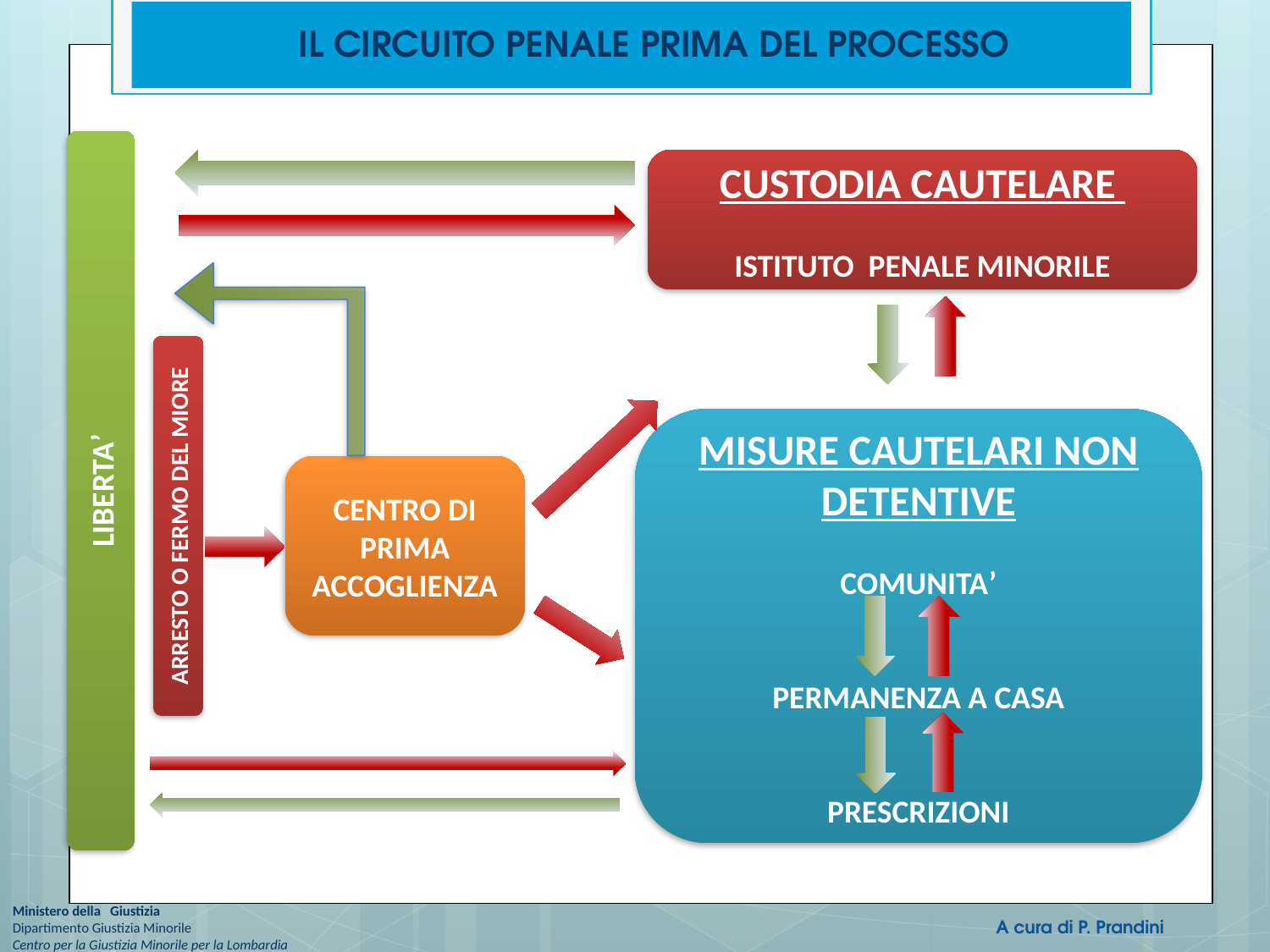

IL CIRCUITO PENALE PRIMA DEL PROCESSO
LIBERTA’

CUSTODIA CAUTELARE

ISTITUTO  PENALE MINORILE

ARRESTO O FERMO DEL MIORE
MISURE CAUTELARI NON DETENTIVE

COMUNITA’

PERMANENZA A CASA

PRESCRIZIONI

CENTRO DI PRIMA ACCOGLIENZA

Ministero della   Giustizia
Dipartimento Giustizia Minorile
Centro per la Giustizia Minorile per la Lombardia
A cura di P. Prandini